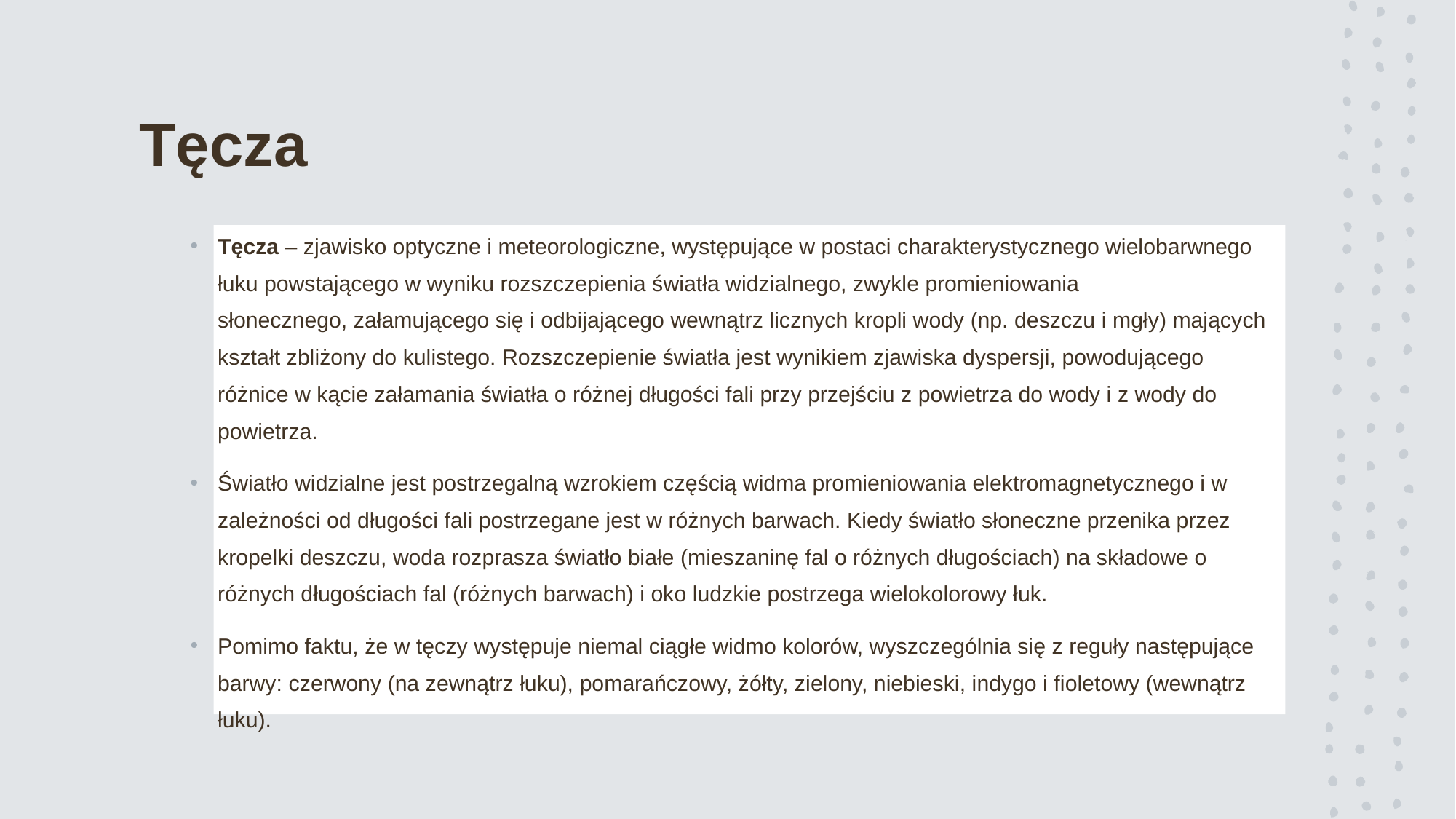

# Tęcza
Tęcza – zjawisko optyczne i meteorologiczne, występujące w postaci charakterystycznego wielobarwnego łuku powstającego w wyniku rozszczepienia światła widzialnego, zwykle promieniowania słonecznego, załamującego się i odbijającego wewnątrz licznych kropli wody (np. deszczu i mgły) mających kształt zbliżony do kulistego. Rozszczepienie światła jest wynikiem zjawiska dyspersji, powodującego różnice w kącie załamania światła o różnej długości fali przy przejściu z powietrza do wody i z wody do powietrza.
Światło widzialne jest postrzegalną wzrokiem częścią widma promieniowania elektromagnetycznego i w zależności od długości fali postrzegane jest w różnych barwach. Kiedy światło słoneczne przenika przez kropelki deszczu, woda rozprasza światło białe (mieszaninę fal o różnych długościach) na składowe o różnych długościach fal (różnych barwach) i oko ludzkie postrzega wielokolorowy łuk.
Pomimo faktu, że w tęczy występuje niemal ciągłe widmo kolorów, wyszczególnia się z reguły następujące barwy: czerwony (na zewnątrz łuku), pomarańczowy, żółty, zielony, niebieski, indygo i fioletowy (wewnątrz łuku).